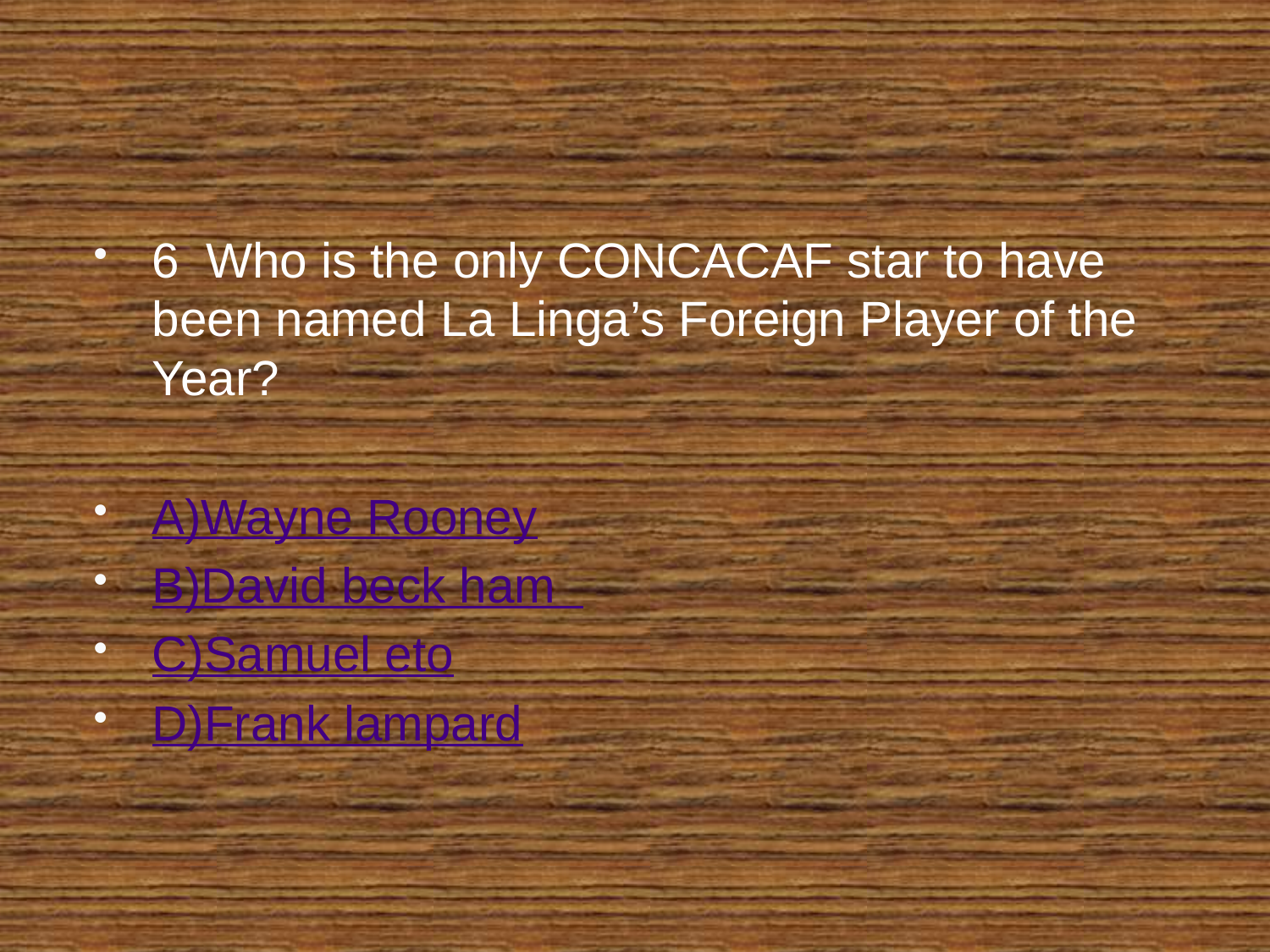

6  Who is the only CONCACAF star to have been named La Linga’s Foreign Player of the Year?

A)Wayne Rooney
B)David beck ham
C)Samuel eto
D)Frank lampard